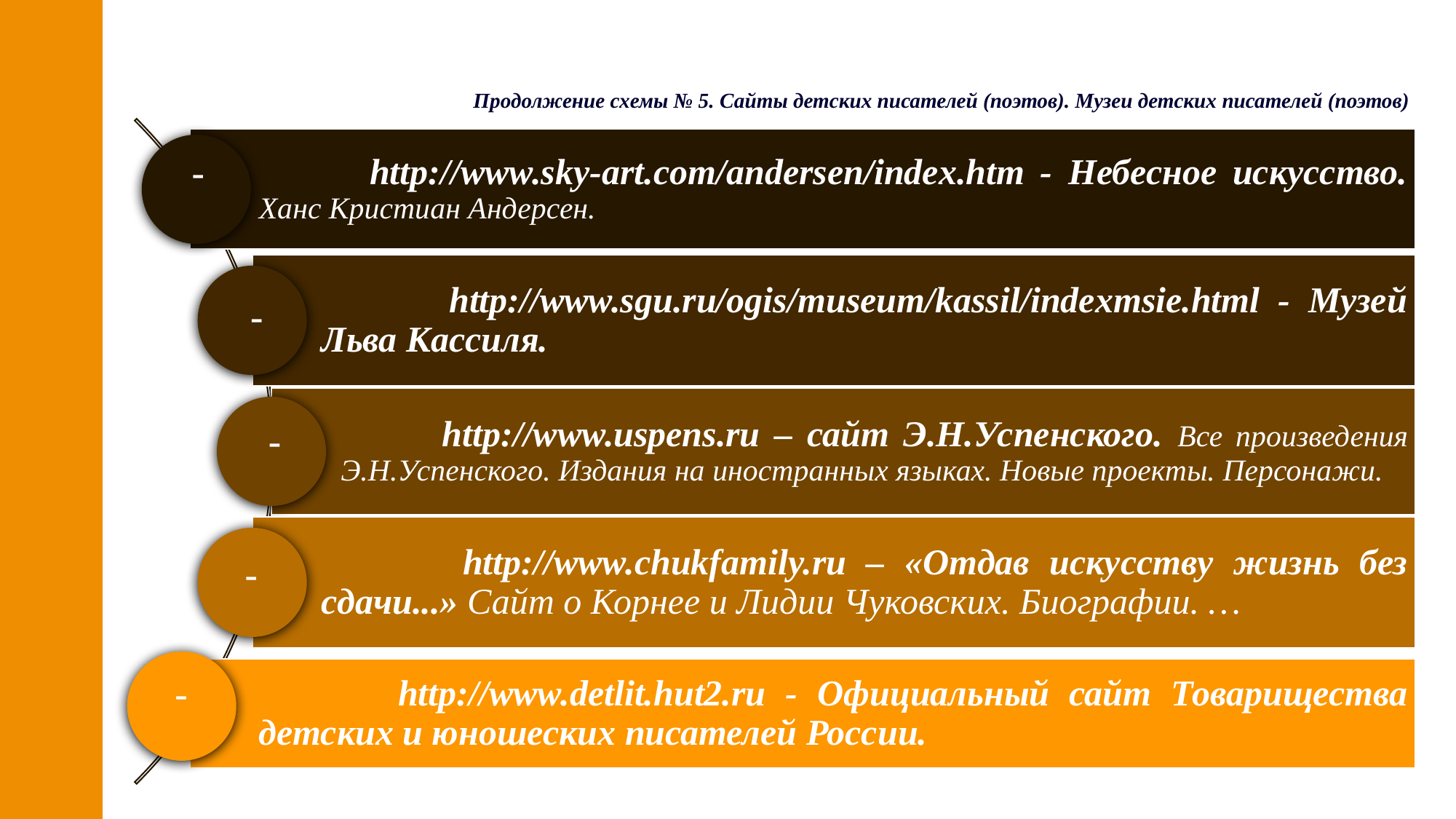

Продолжение схемы № 5. Сайты детских писателей (поэтов). Музеи детских писателей (поэтов)
.
       http://www.sky-art.com/andersen/index.htm - Небесное искусство. Ханс Кристиан Андерсен.
       http://www.sgu.ru/ogis/museum/kassil/indexmsie.html - Музей Льва Кассиля.
       http://www.uspens.ru – сайт Э.Н.Успенского. Все произведения Э.Н.Успенского. Издания на иностранных языках. Новые проекты. Персонажи.
       http://www.chukfamily.ru – «Отдав искусству жизнь без сдачи...» Сайт о Корнее и Лидии Чуковских. Биографии. …
       http://www.detlit.hut2.ru - Официальный сайт Товарищества детских и юношеских писателей России.
-
-
-
-
-